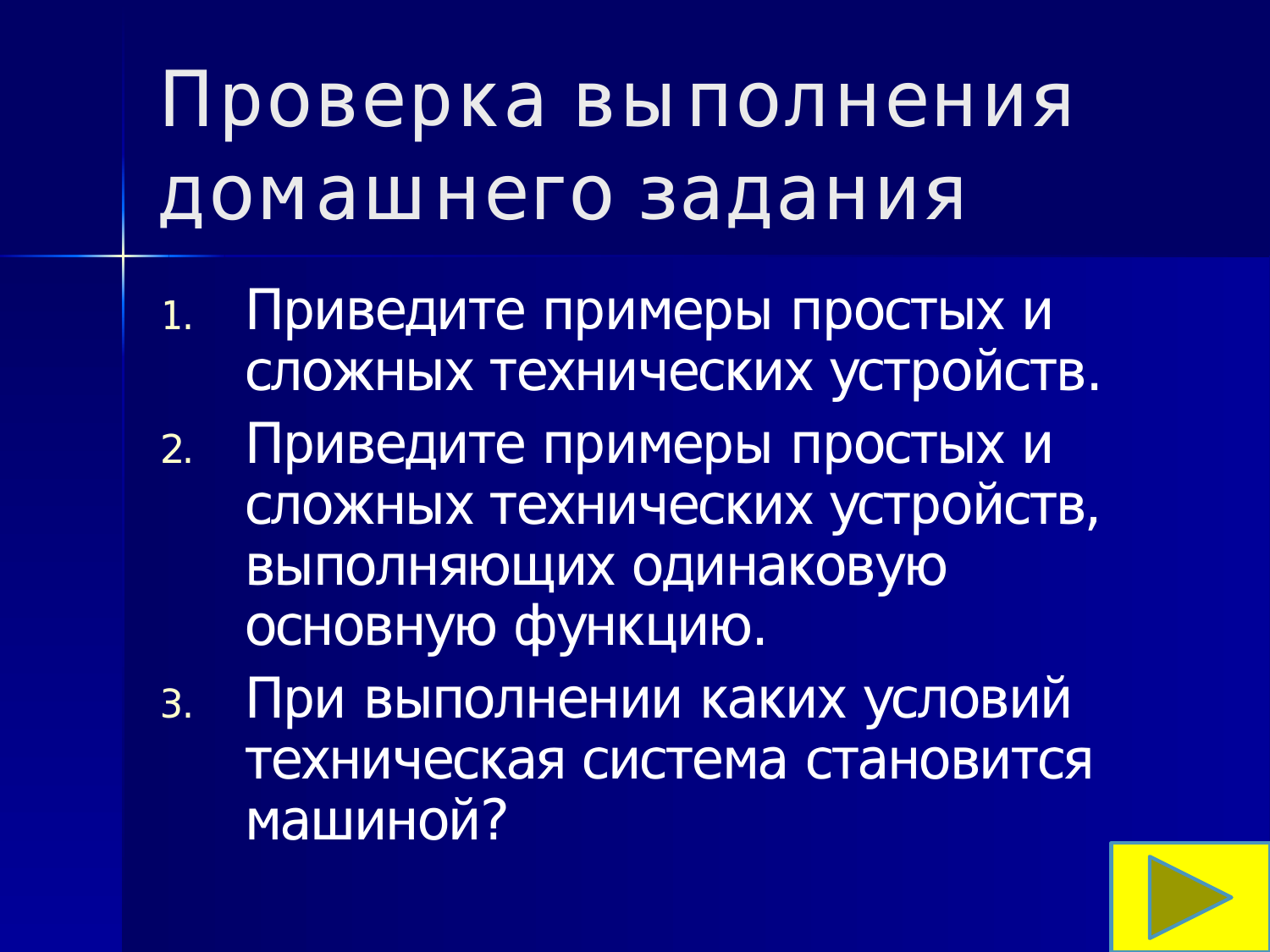

# Проверка выполнения домашнего задания
Приведите примеры простых и сложных технических устройств.
Приведите примеры простых и сложных технических устройств, выполняющих одинаковую основную функцию.
При выполнении каких условий техническая система становится машиной?